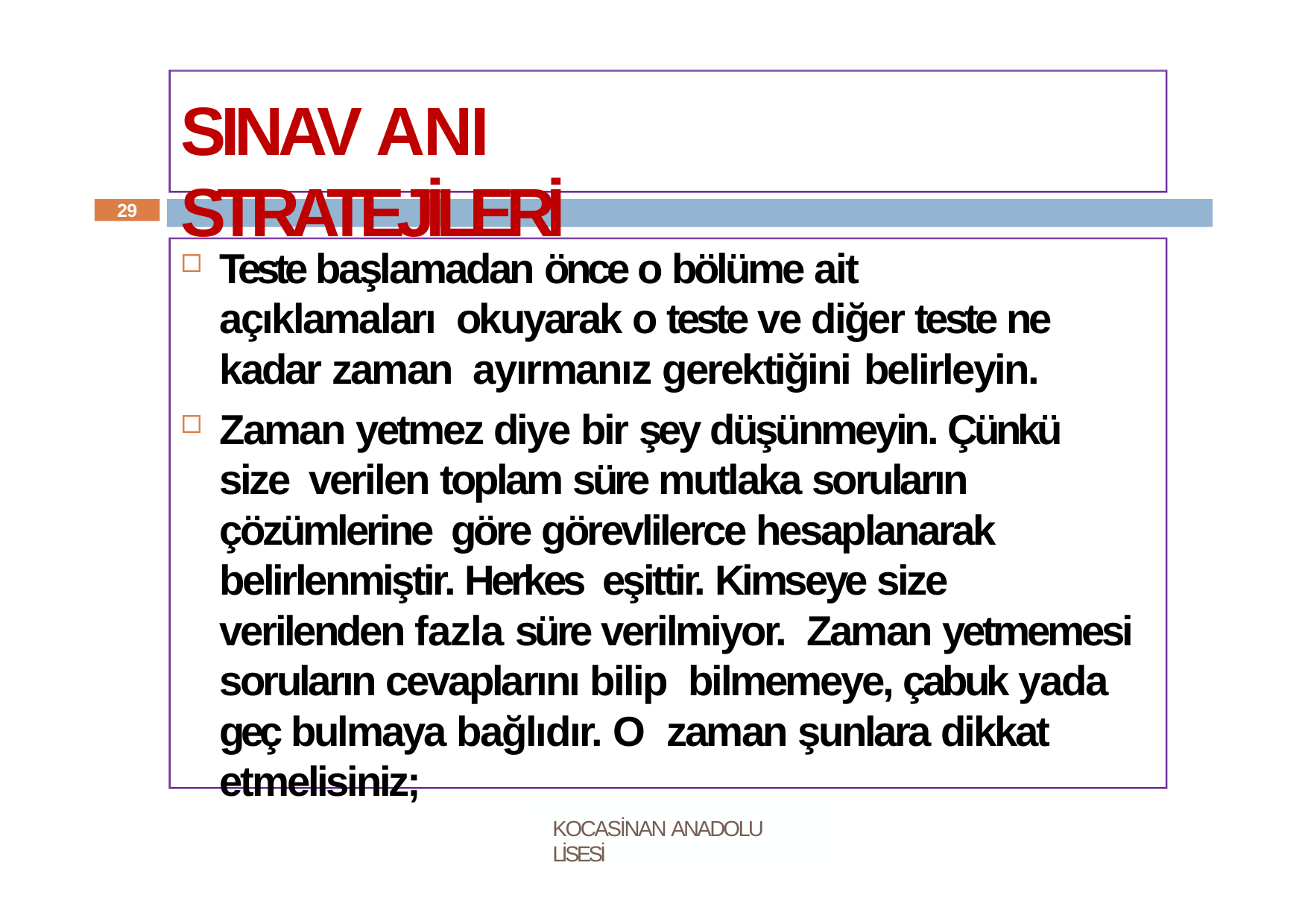

# SINAV ANI STRATEJİLERİ
29
Teste başlamadan önce o bölüme ait açıklamaları  okuyarak o teste ve diğer teste ne kadar zaman  ayırmanız gerektiğini belirleyin.
Zaman yetmez diye bir şey düşünmeyin. Çünkü size  verilen toplam süre mutlaka soruların çözümlerine  göre görevlilerce hesaplanarak belirlenmiştir. Herkes  eşittir. Kimseye size verilenden fazla süre verilmiyor.  Zaman yetmemesi soruların cevaplarını bilip  bilmemeye, çabuk yada geç bulmaya bağlıdır. O  zaman şunlara dikkat etmelisiniz;

KOCASİNAN ANADOLU LİSESİ